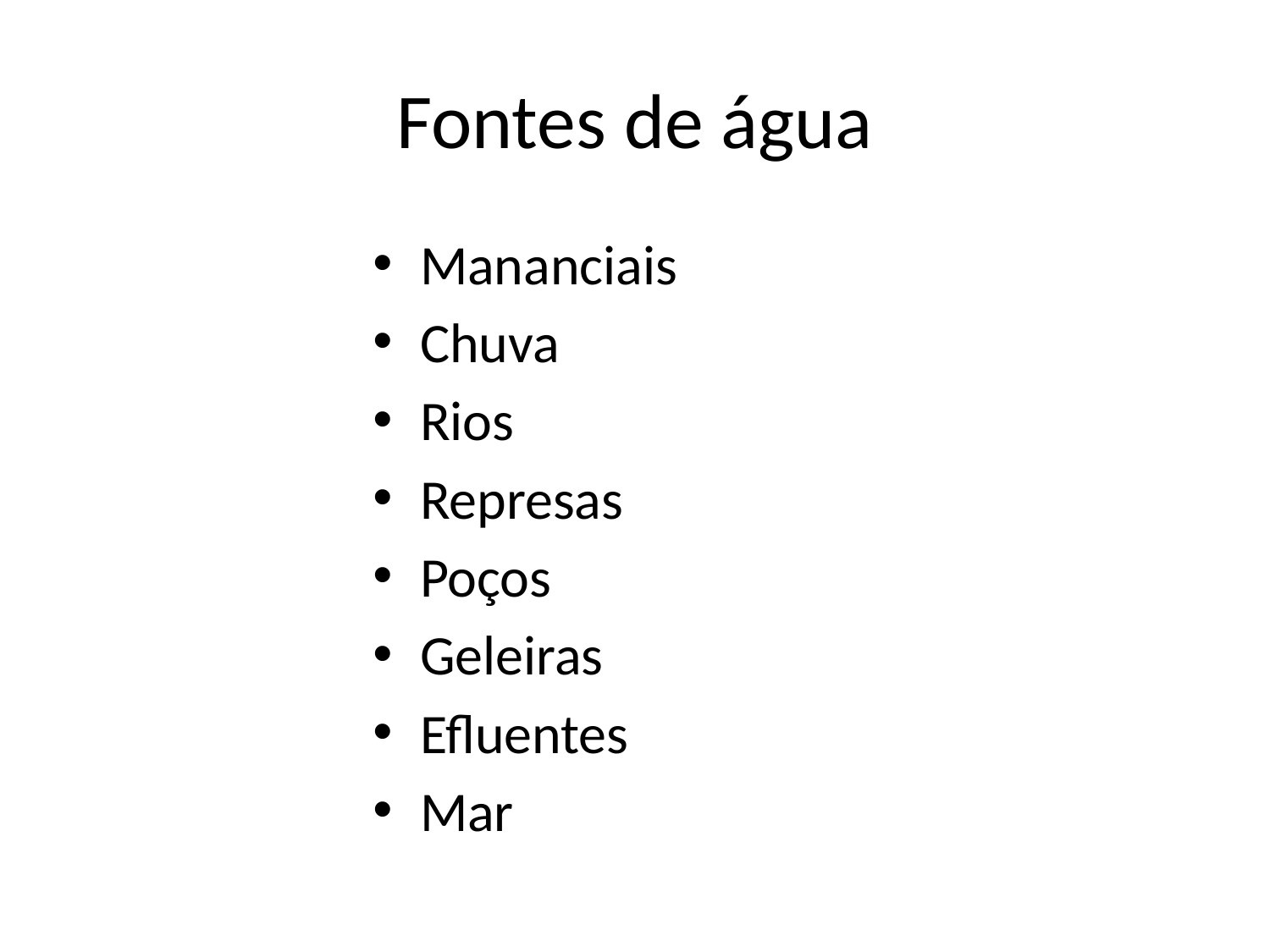

# Fontes de água
Mananciais
Chuva
Rios
Represas
Poços
Geleiras
Efluentes
Mar